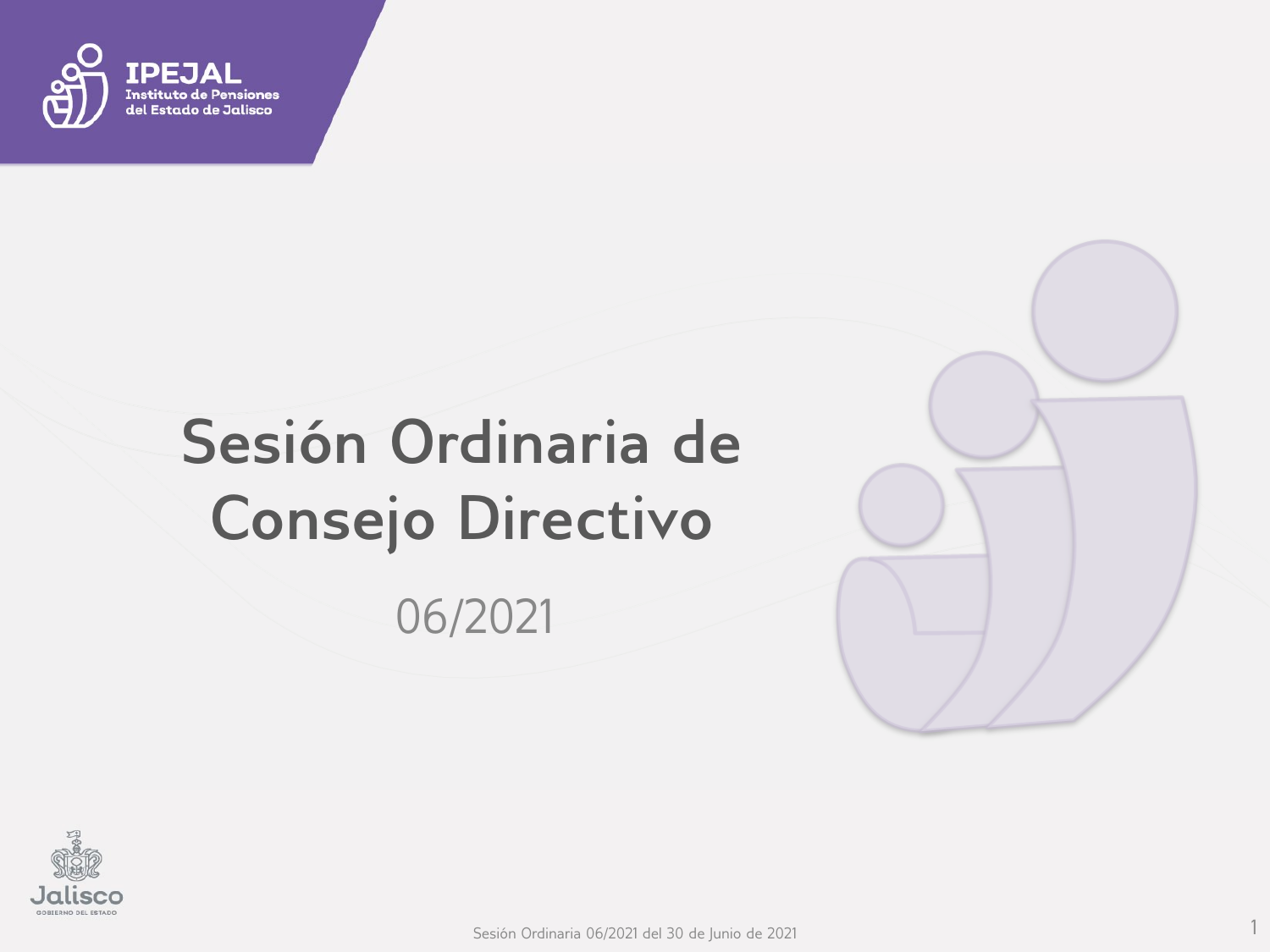

# Sesión Ordinaria de Consejo Directivo
06/2021
1
Sesión Ordinaria 06/2021 del 30 de Junio de 2021